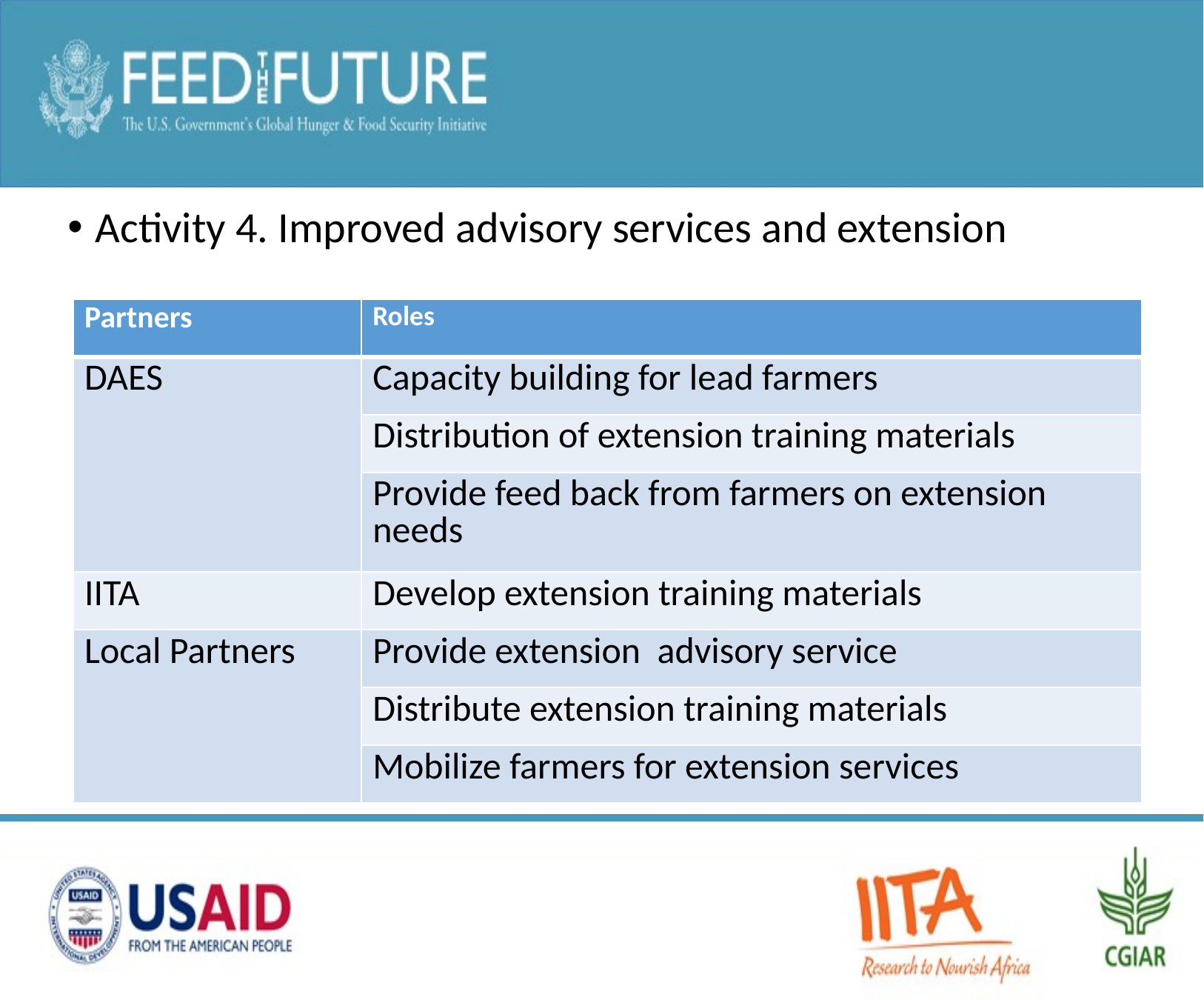

Activity 4. Improved advisory services and extension
| Partners | Roles |
| --- | --- |
| DAES | Capacity building for lead farmers |
|  | Distribution of extension training materials |
|  | Provide feed back from farmers on extension needs |
| IITA | Develop extension training materials |
| Local Partners | Provide extension advisory service |
|  | Distribute extension training materials |
|  | Mobilize farmers for extension services |